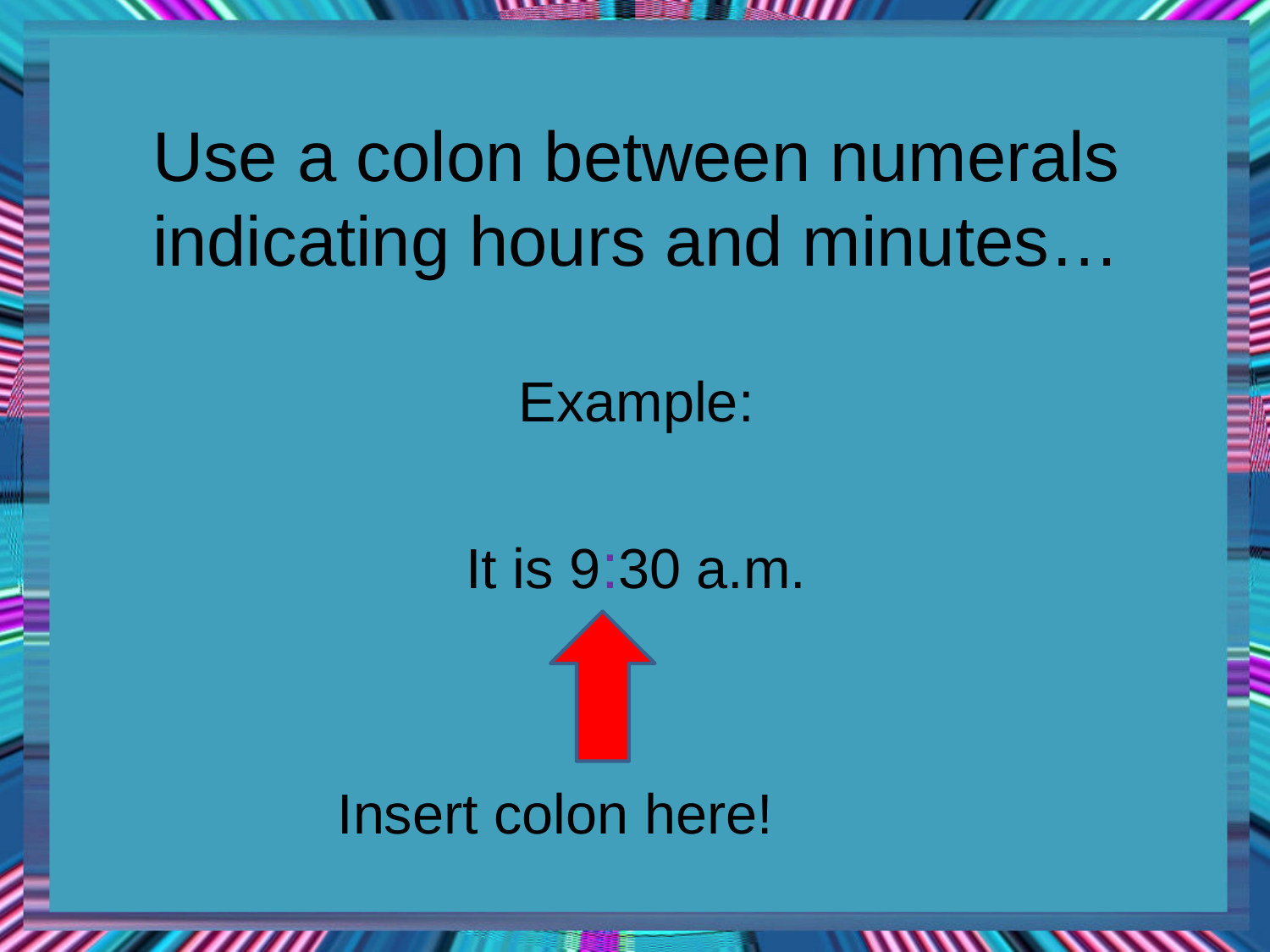

# Use a colon between numerals indicating hours and minutes…
Example:

It is 9:30 a.m.

Insert colon here!